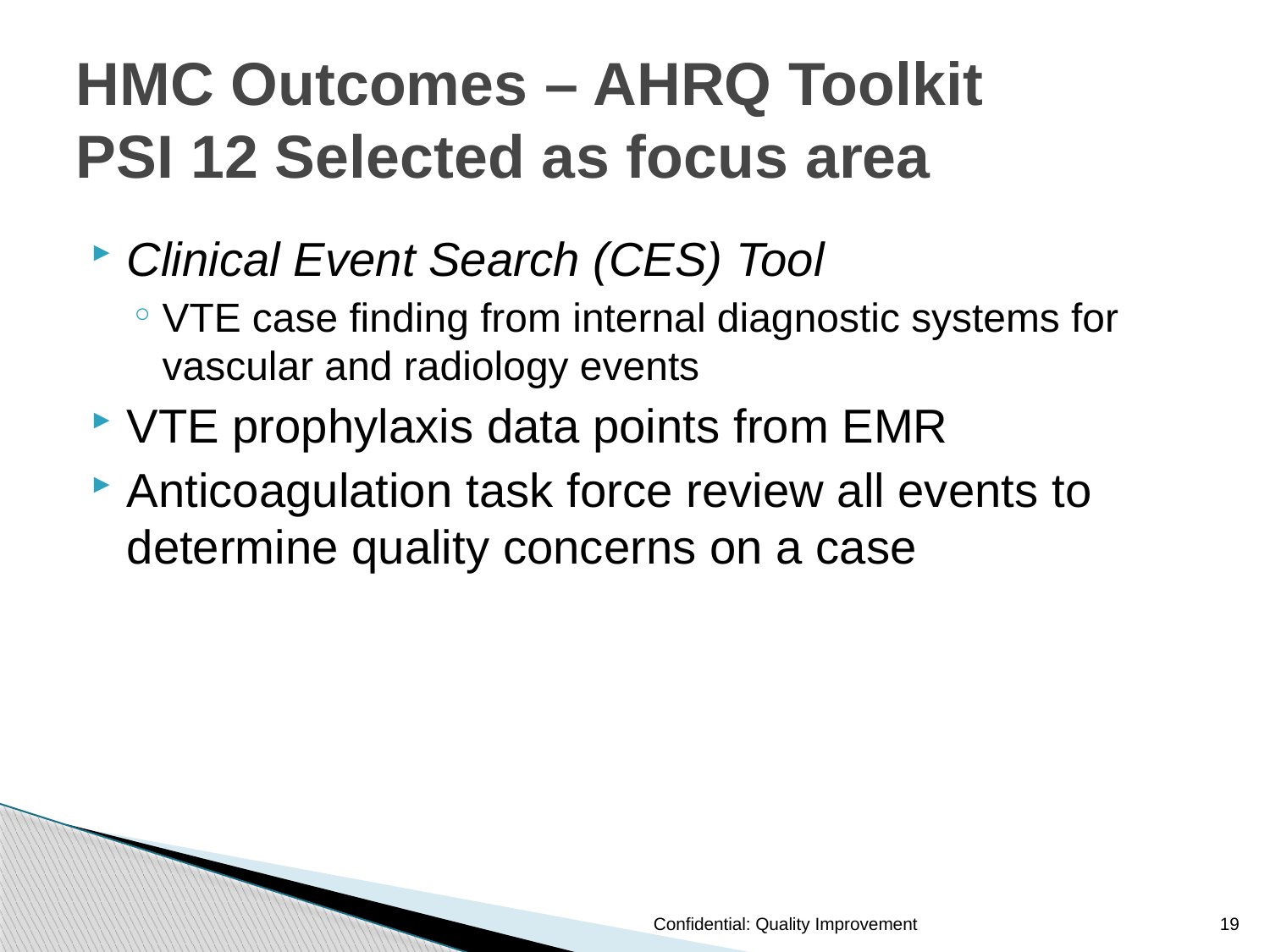

# HMC Outcomes – AHRQ Toolkit PSI 12 Selected as focus area
Clinical Event Search (CES) Tool
VTE case finding from internal diagnostic systems for vascular and radiology events
VTE prophylaxis data points from EMR
Anticoagulation task force review all events to determine quality concerns on a case
Confidential: Quality Improvement
19